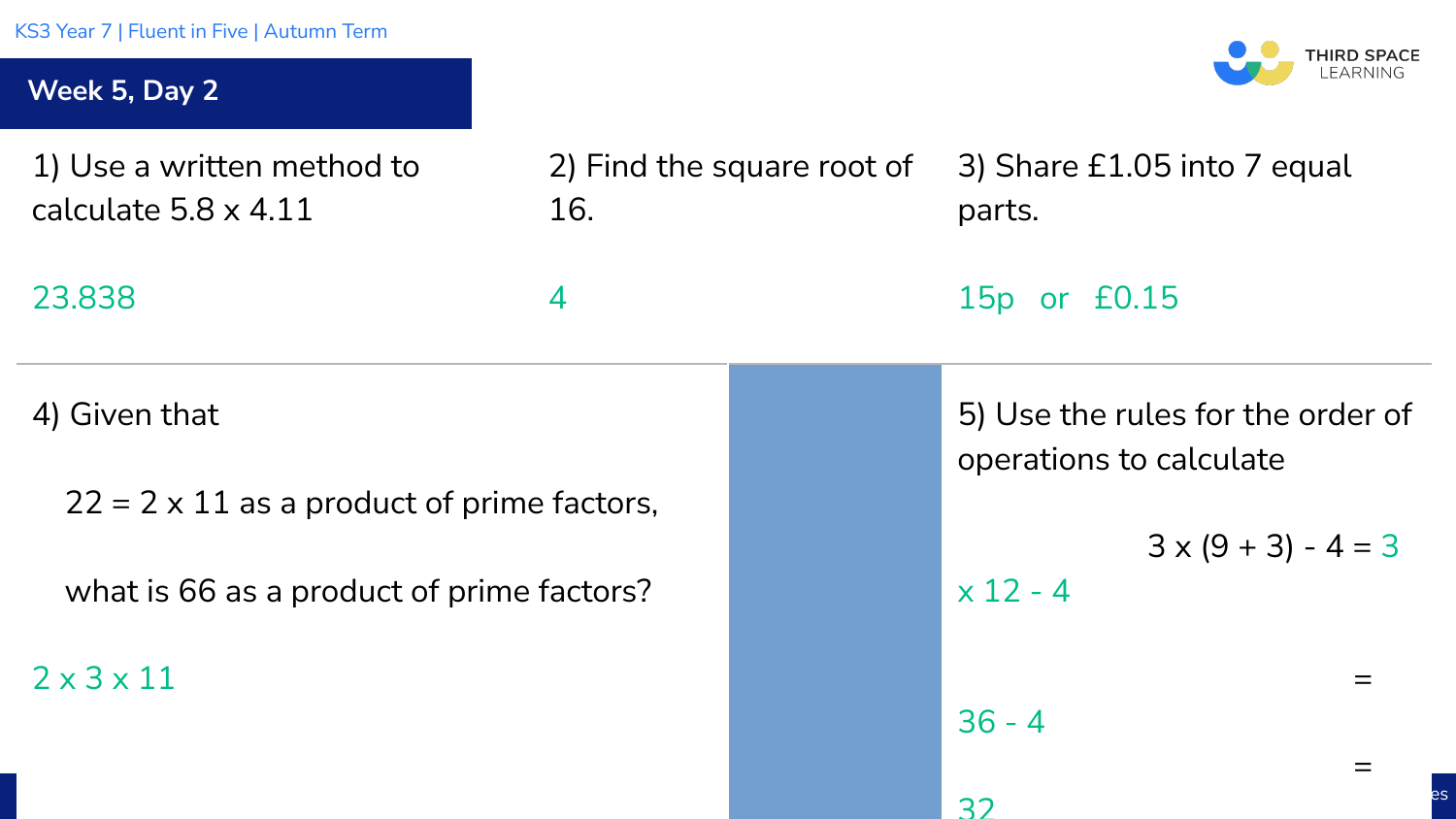

Week 5, Day 2
| 1) Use a written method to calculate 5.8 x 4.11 23.838 |  | 2) Find the square root of 16. 4 |  | 3) Share £1.05 into 7 equal parts. 15p or £0.15 |
| --- | --- | --- | --- | --- |
| 4) Given that 22 = 2 x 11 as a product of prime factors, what is 66 as a product of prime factors? 2 x 3 x 11 |  |  | 5) Use the rules for the order of operations to calculate 3 x (9 + 3) - 4 = 3 x 12 - 4 = 36 - 4 = 32 |  |